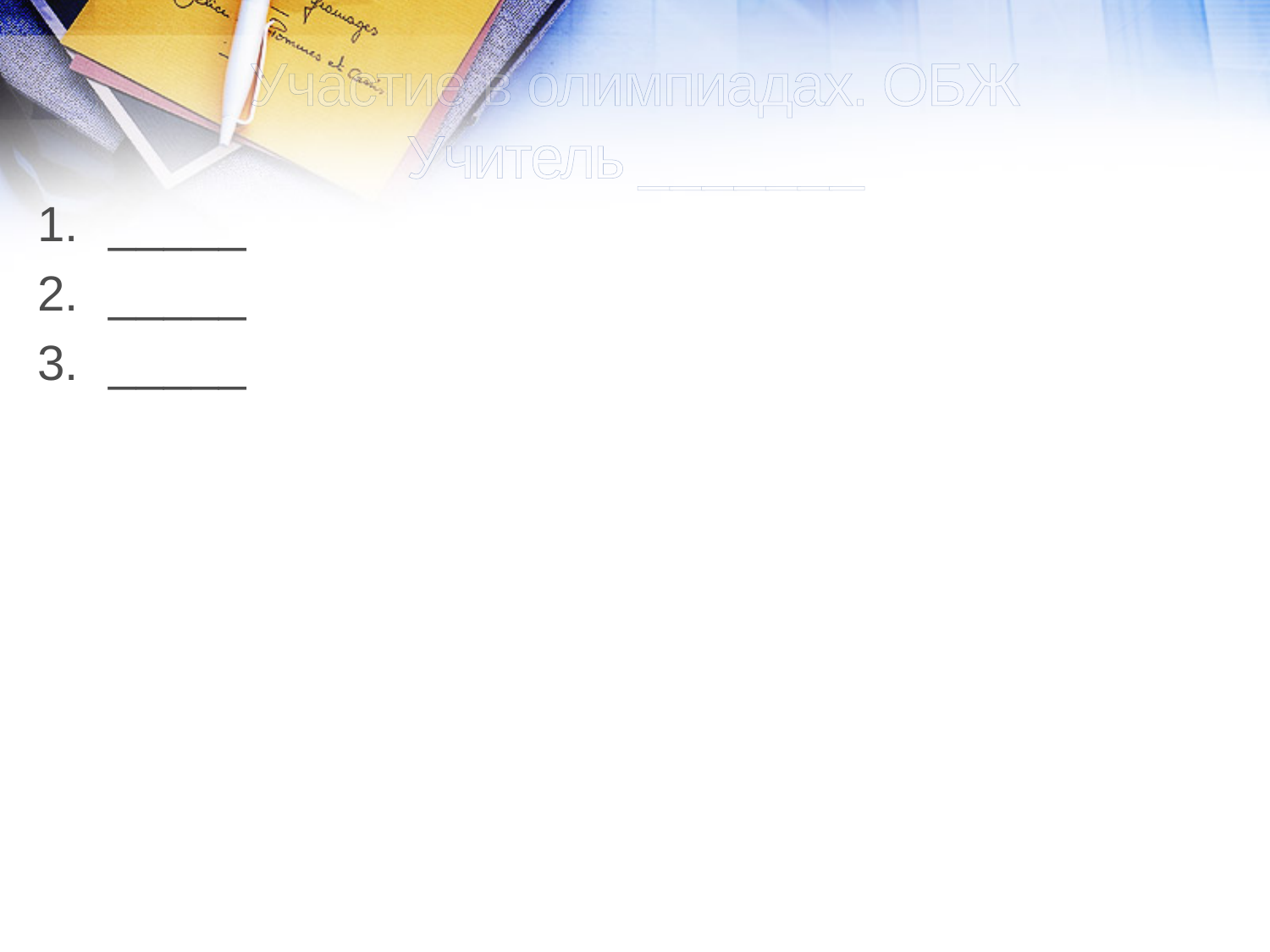

Участие в олимпиадах. ОБЖ
Учитель _______
_____
_____
_____